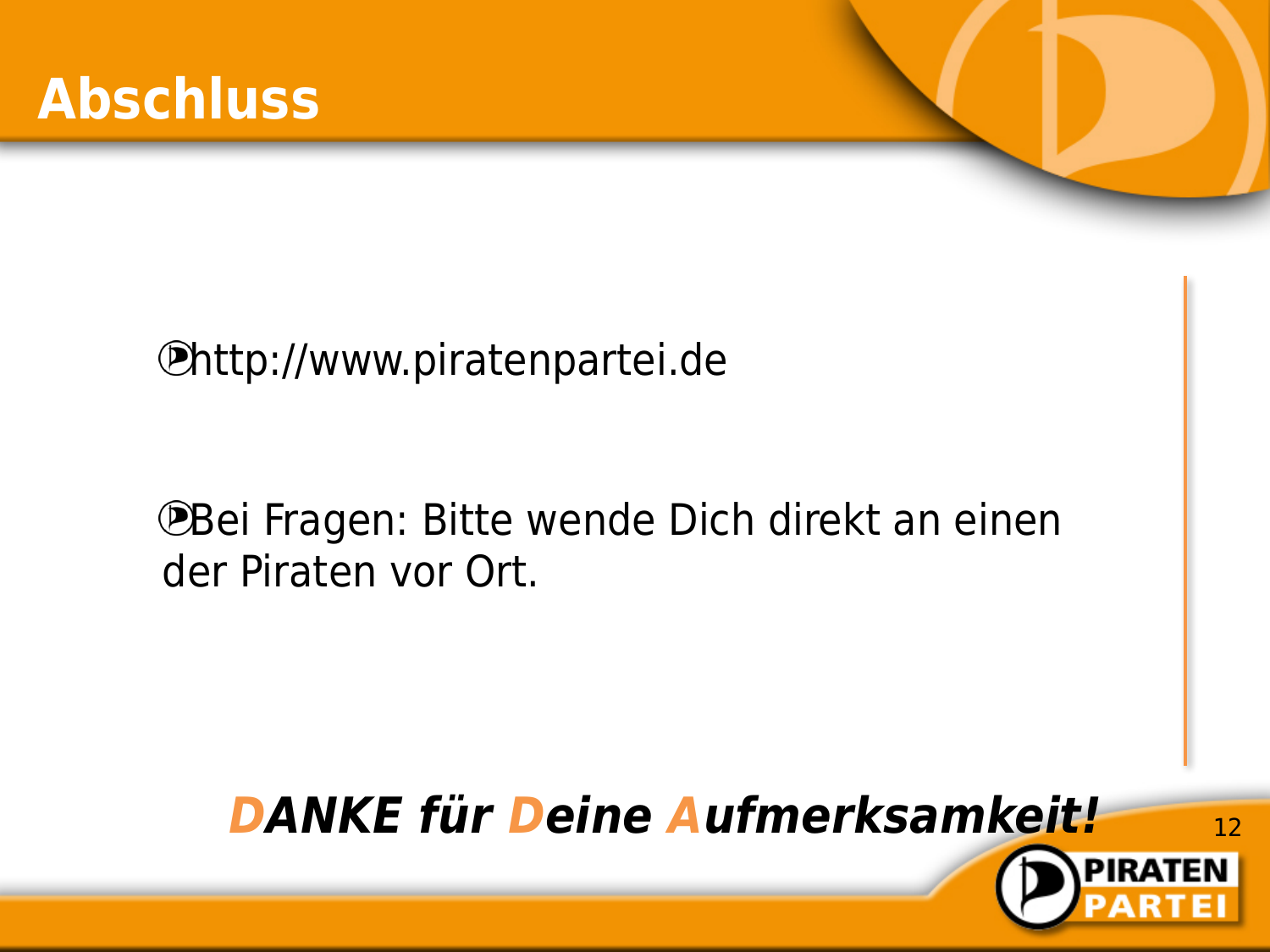

# Abschluss

http://www.piratenpartei.de

Bei Fragen: Bitte wende Dich direkt an einen
      der Piraten vor Ort.

DANKE für Deine Aufmerksamkeit!
12